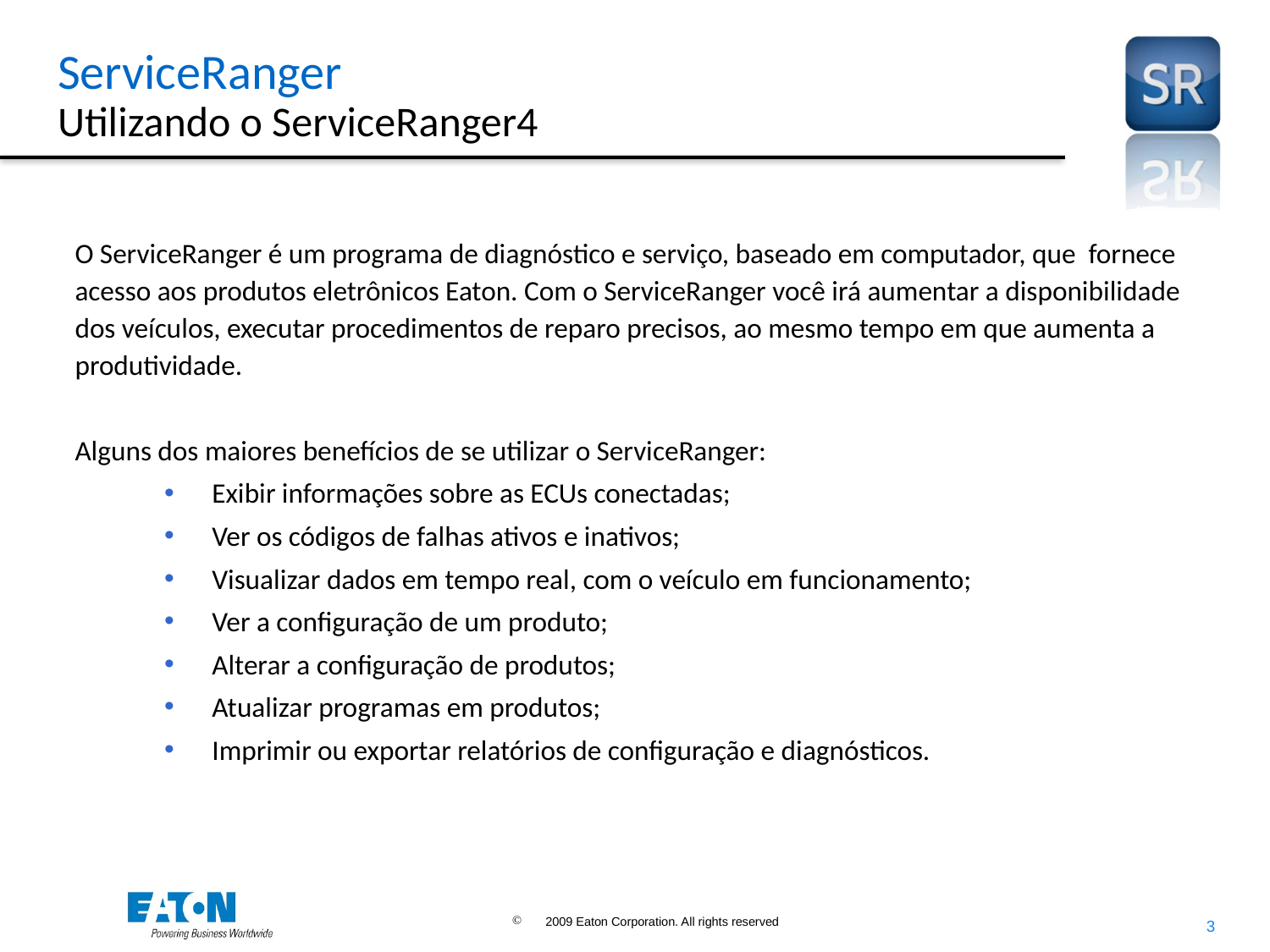

# ServiceRanger Utilizando o ServiceRanger4
O ServiceRanger é um programa de diagnóstico e serviço, baseado em computador, que  fornece acesso aos produtos eletrônicos Eaton. Com o ServiceRanger você irá aumentar a disponibilidade dos veículos, executar procedimentos de reparo precisos, ao mesmo tempo em que aumenta a produtividade.

Alguns dos maiores benefícios de se utilizar o ServiceRanger:
Exibir informações sobre as ECUs conectadas;
Ver os códigos de falhas ativos e inativos;
Visualizar dados em tempo real, com o veículo em funcionamento;
Ver a configuração de um produto;
Alterar a configuração de produtos;
Atualizar programas em produtos;
Imprimir ou exportar relatórios de configuração e diagnósticos.